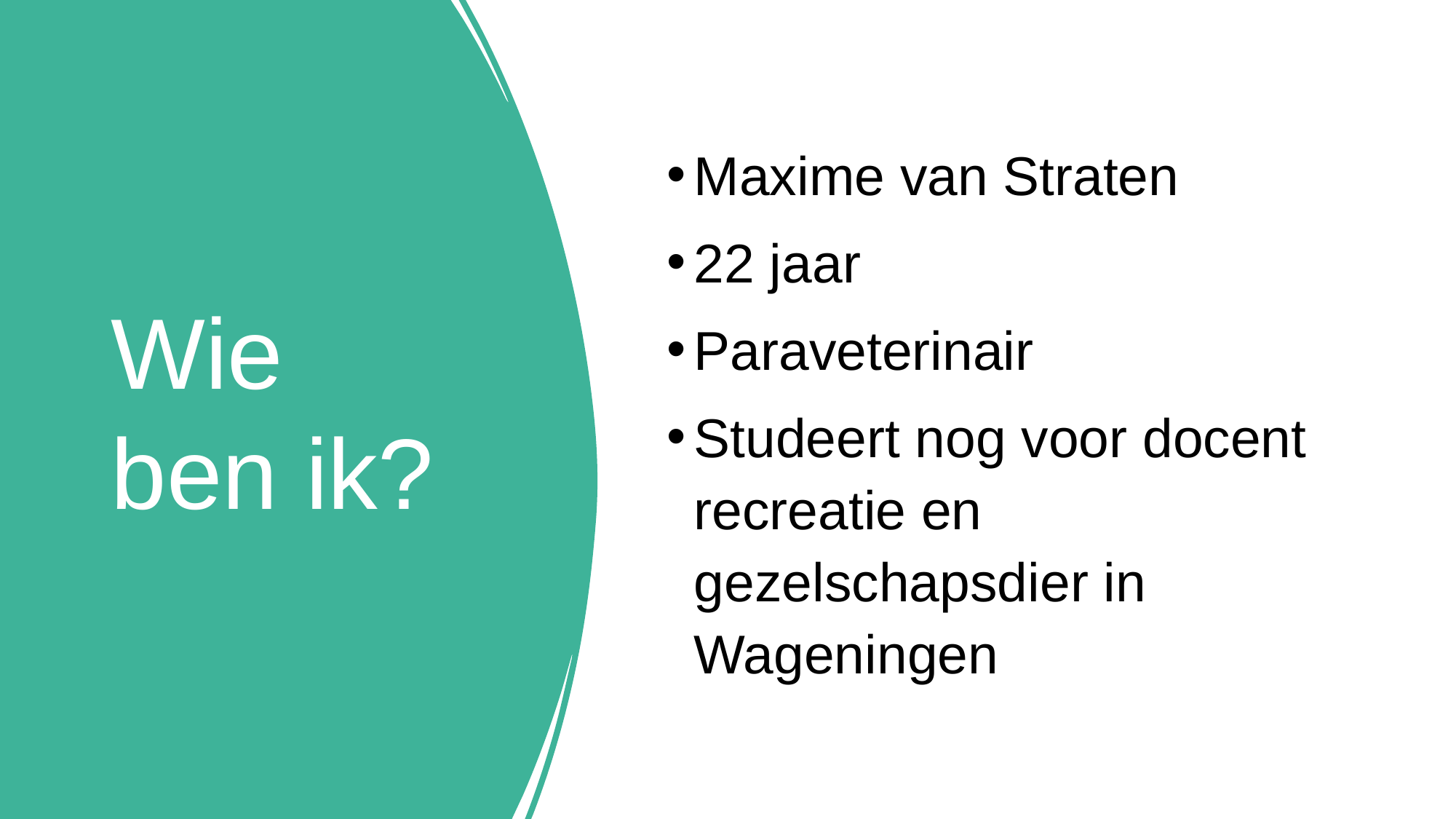

# Wie ben ik?
Maxime van Straten
22 jaar
Paraveterinair
Studeert nog voor docent recreatie en gezelschapsdier in Wageningen